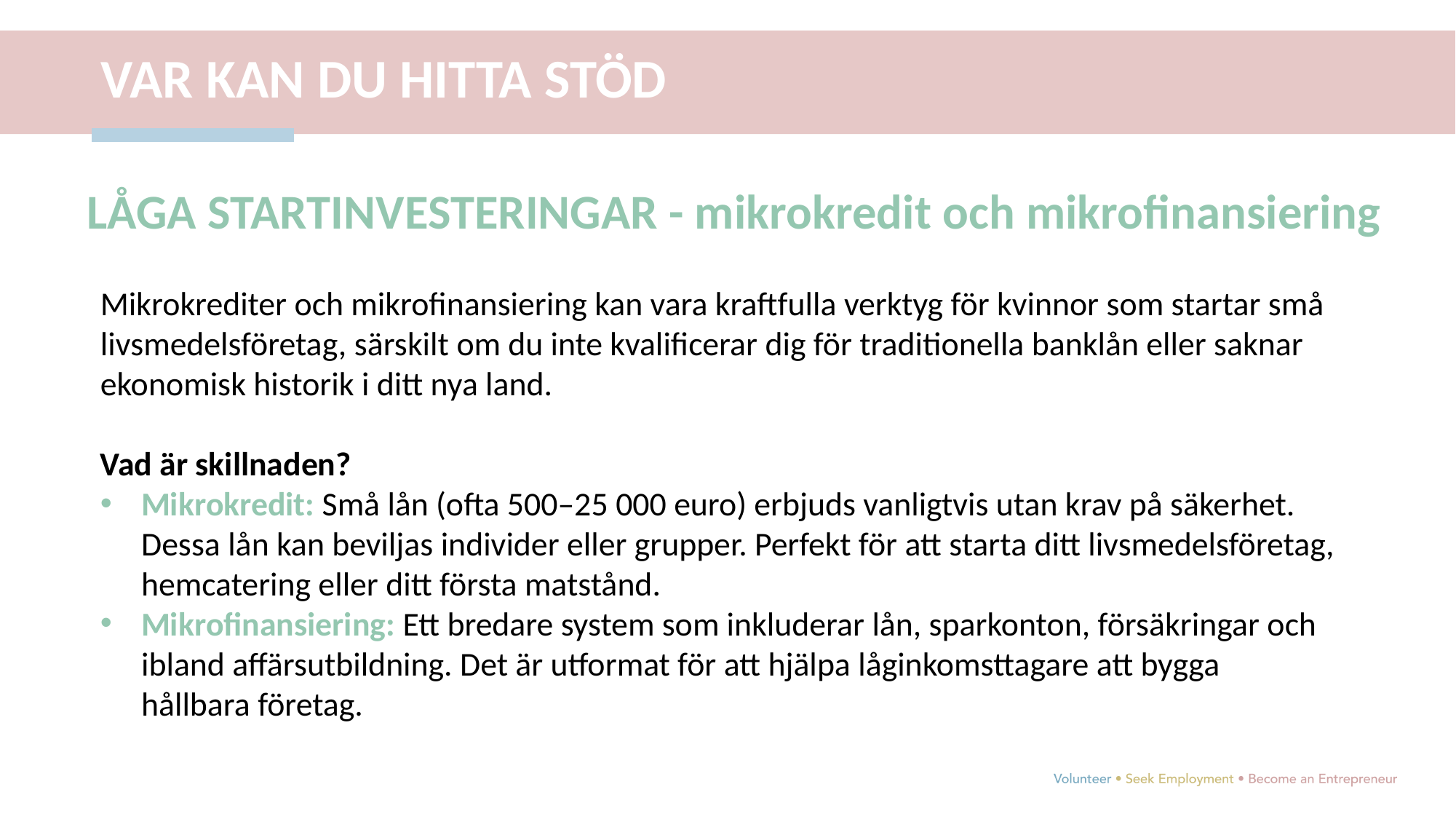

VAR KAN DU HITTA STÖD
LÅGA STARTINVESTERINGAR - mikrokredit och mikrofinansiering
Mikrokrediter och mikrofinansiering kan vara kraftfulla verktyg för kvinnor som startar små livsmedelsföretag, särskilt om du inte kvalificerar dig för traditionella banklån eller saknar ekonomisk historik i ditt nya land.

Vad är skillnaden?
Mikrokredit: Små lån (ofta 500–25 000 euro) erbjuds vanligtvis utan krav på säkerhet. Dessa lån kan beviljas individer eller grupper. Perfekt för att starta ditt livsmedelsföretag, hemcatering eller ditt första matstånd.
Mikrofinansiering: Ett bredare system som inkluderar lån, sparkonton, försäkringar och ibland affärsutbildning. Det är utformat för att hjälpa låginkomsttagare att bygga hållbara företag.